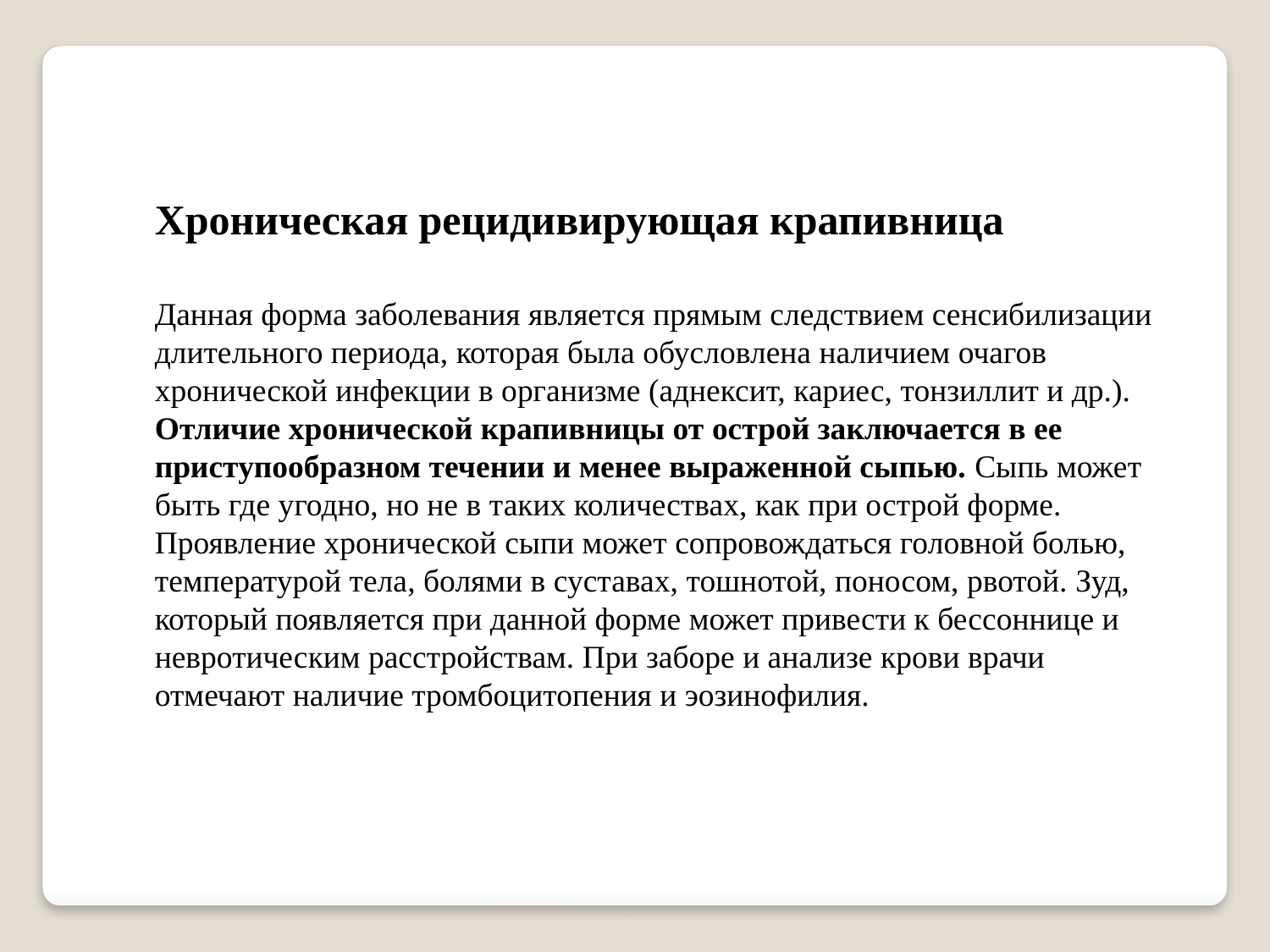

Хроническая рецидивирующая крапивница

Данная форма заболевания является прямым следствием сенсибилизации длительного периода, которая была обусловлена наличием очагов хронической инфекции в организме (аднексит, кариес, тонзиллит и др.).
Отличие хронической крапивницы от острой заключается в ее приступообразном течении и менее выраженной сыпью. Сыпь может быть где угодно, но не в таких количествах, как при острой форме.
Проявление хронической сыпи может сопровождаться головной болью, температурой тела, болями в суставах, тошнотой, поносом, рвотой. Зуд, который появляется при данной форме может привести к бессоннице и невротическим расстройствам. При заборе и анализе крови врачи отмечают наличие тромбоцитопения и эозинофилия.